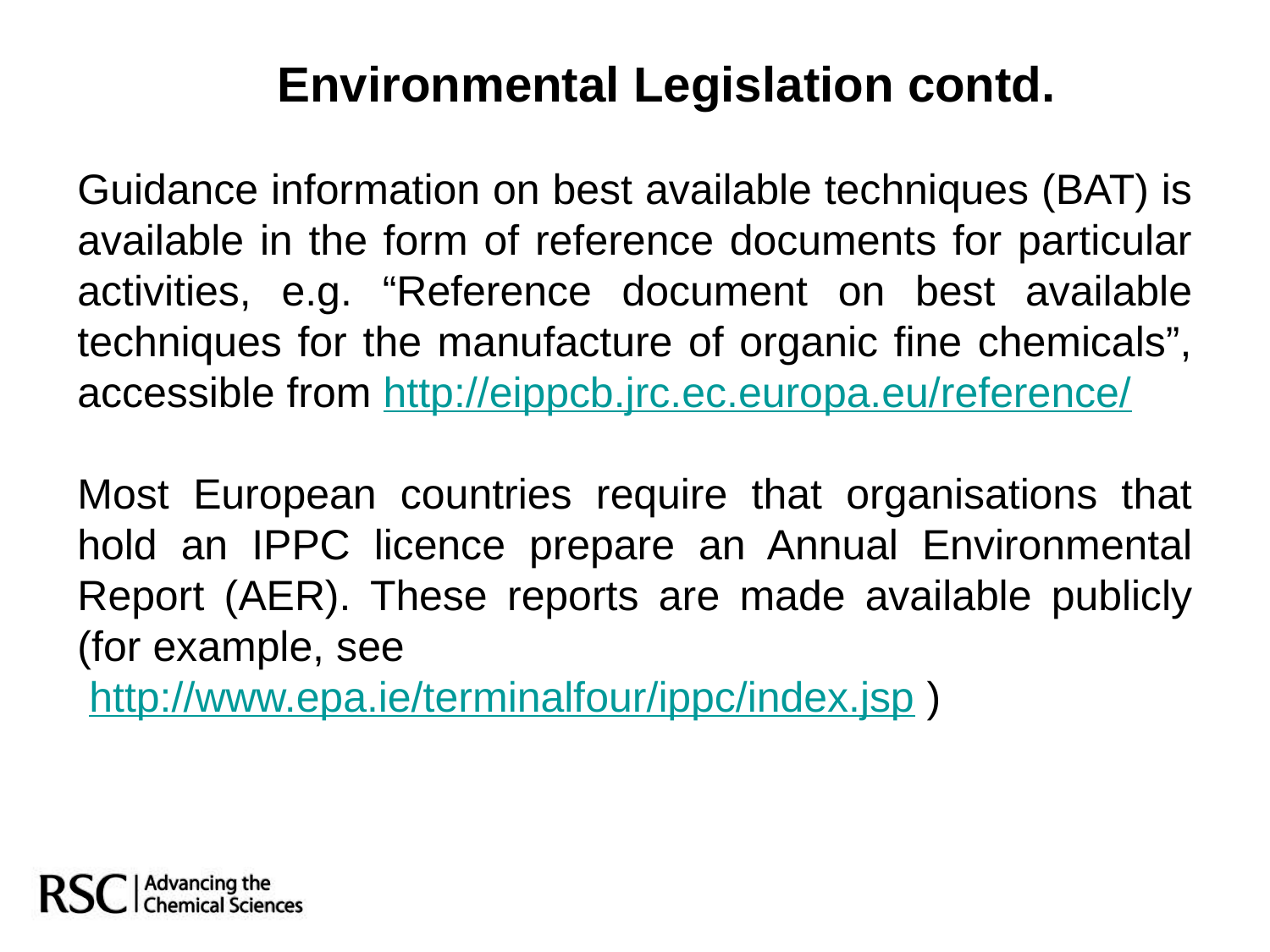

Environmental Legislation contd.
Guidance information on best available techniques (BAT) is available in the form of reference documents for particular activities, e.g. “Reference document on best available techniques for the manufacture of organic fine chemicals”, accessible from http://eippcb.jrc.ec.europa.eu/reference/

Most European countries require that organisations that hold an IPPC licence prepare an Annual Environmental Report (AER). These reports are made available publicly (for example, see
 http://www.epa.ie/terminalfour/ippc/index.jsp )